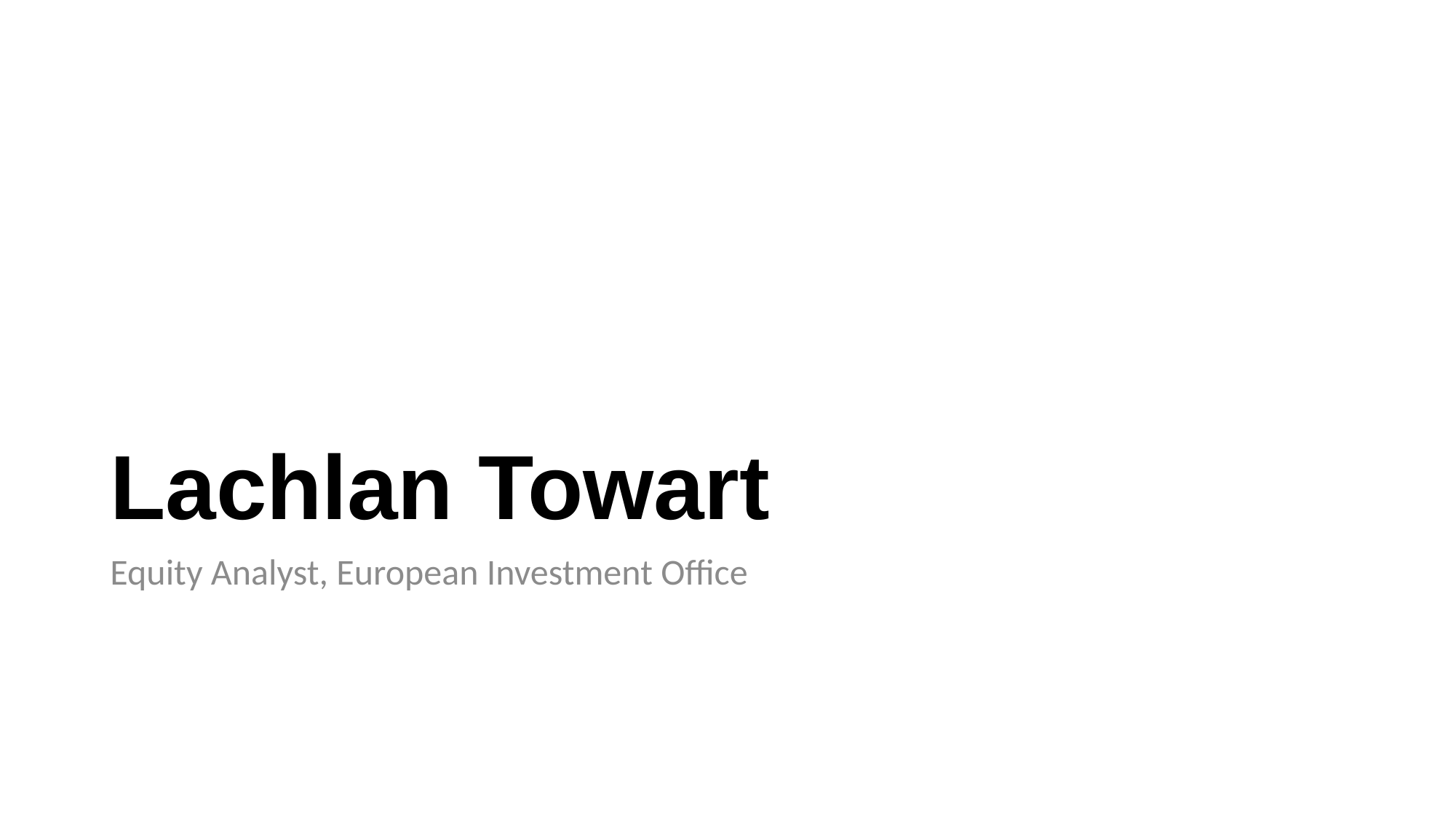

# Lachlan Towart
Equity Analyst, European Investment Office